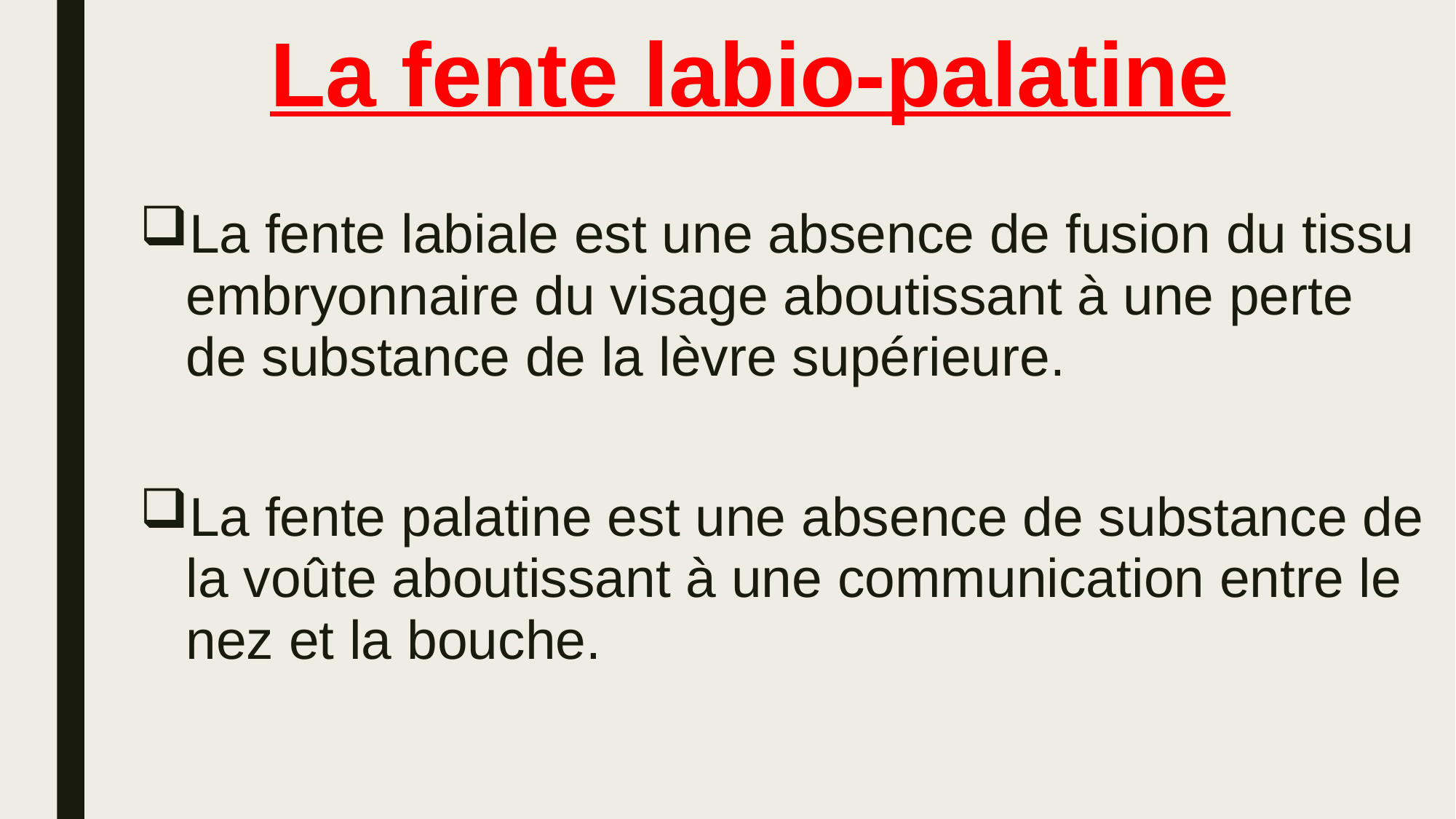

# La fente labio-palatine
La fente labiale est une absence de fusion du tissu embryonnaire du visage aboutissant à une perte de substance de la lèvre supérieure.

La fente palatine est une absence de substance de la voûte aboutissant à une communication entre le nez et la bouche.